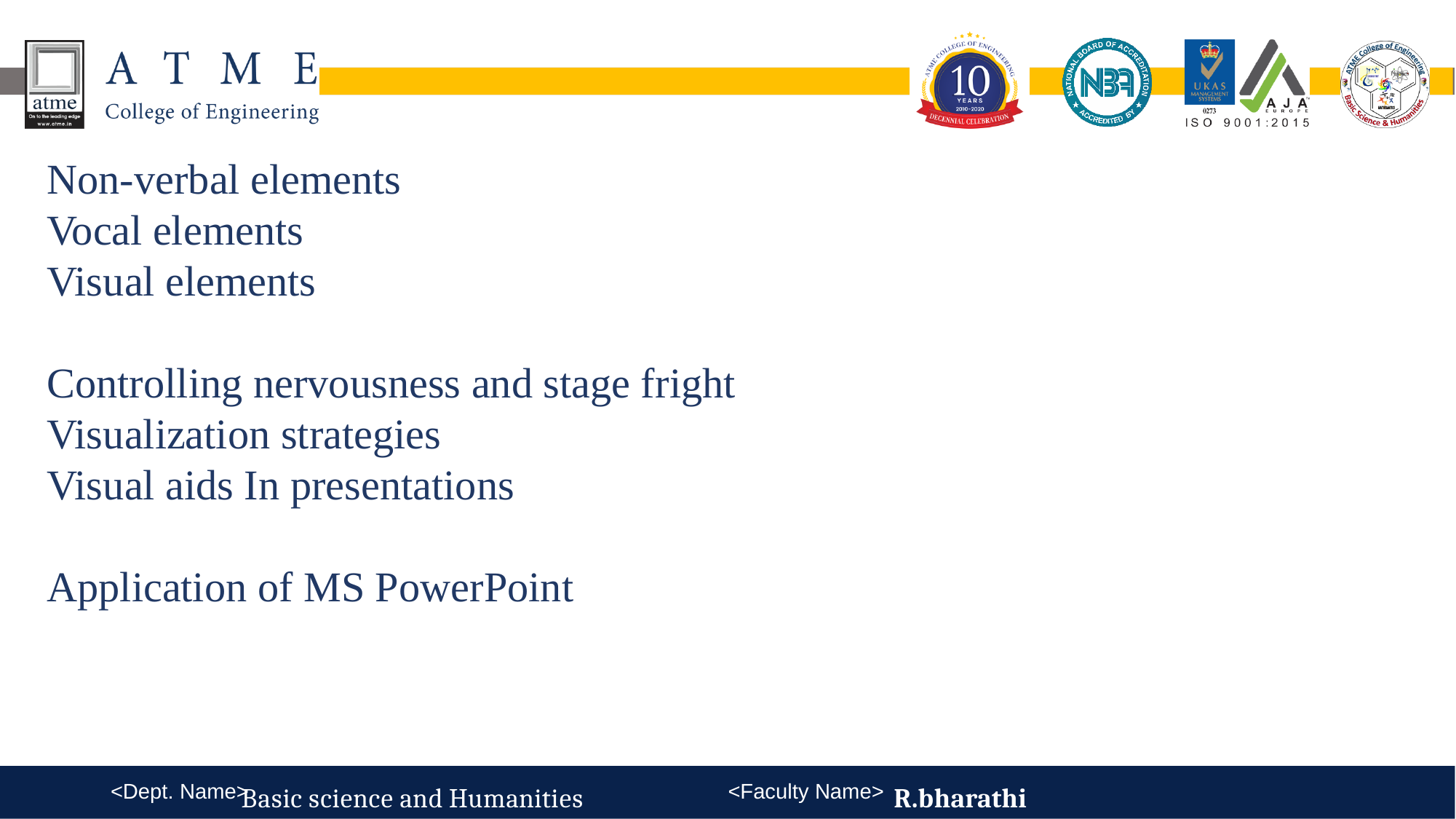

Non-verbal elements
Vocal elements
Visual elements

Controlling nervousness and stage fright
Visualization strategies
Visual aids In presentations

Application of MS PowerPoint
Basic science and Humanities
R.bharathi